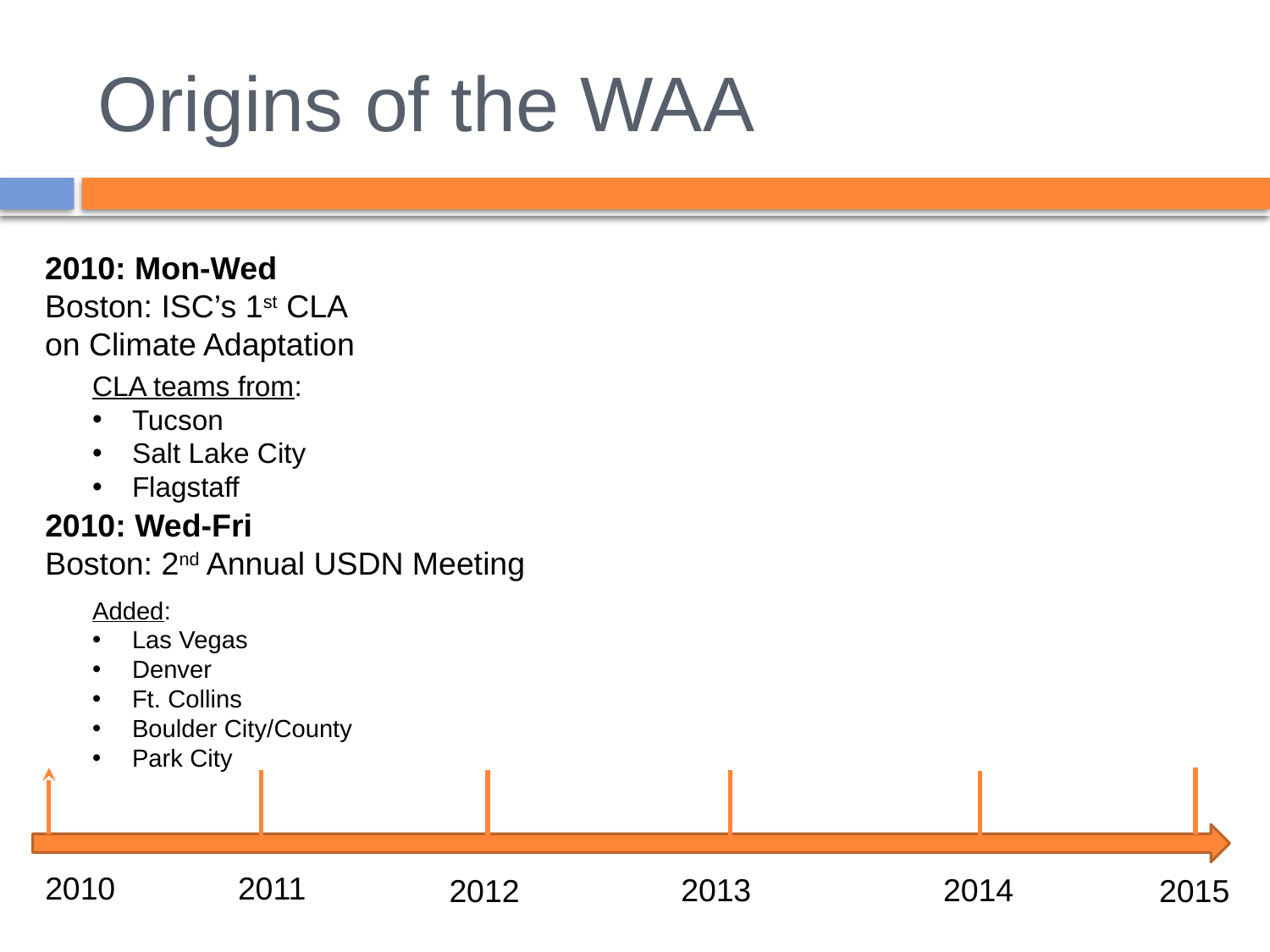

# Origins of the WAA
2010: Mon-Wed
Boston: ISC’s 1st CLA on Climate Adaptation
CLA teams from:
Tucson
Salt Lake City
Flagstaff
2010: Wed-Fri
Boston: 2nd Annual USDN Meeting
Added:
Las Vegas
Denver
Ft. Collins
Boulder City/County
Park City

2010
2011
2013
2014
2012
2015